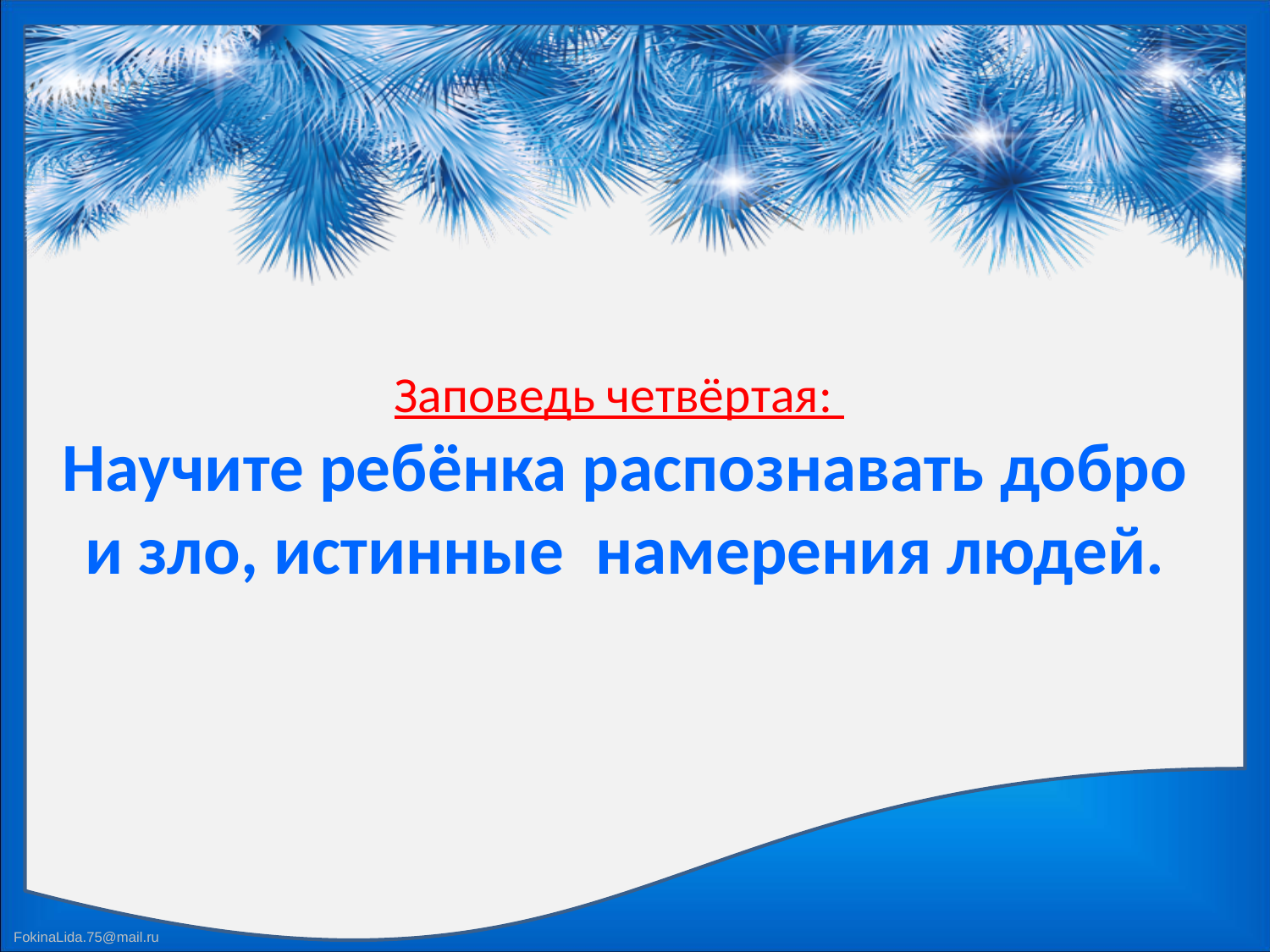

# Заповедь четвёртая: Научите ребёнка распознавать добро и зло, истинные  намерения людей.